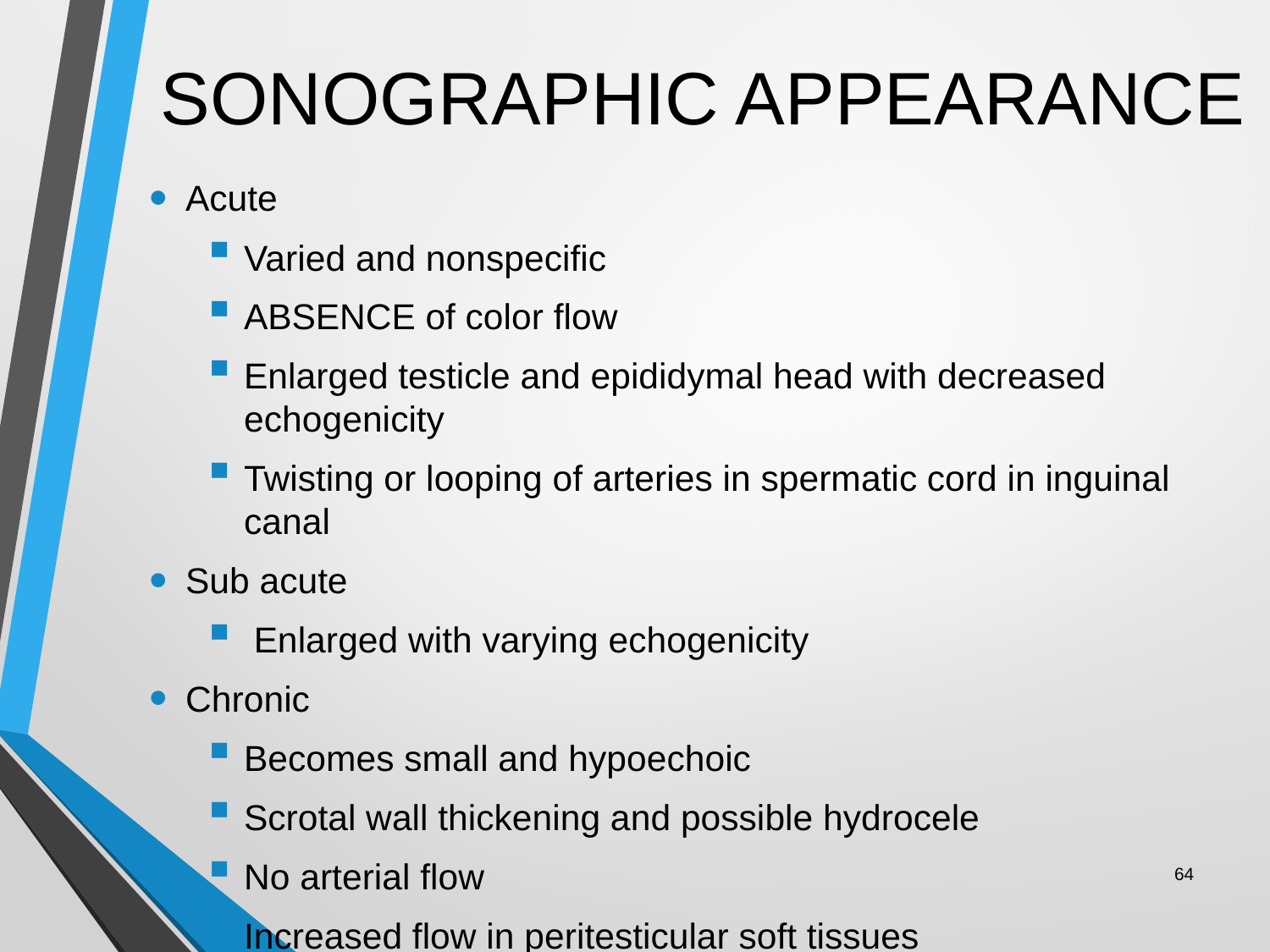

# SONOGRAPHIC APPEARANCE
Acute
Varied and nonspecific
ABSENCE of color flow
Enlarged testicle and epididymal head with decreased echogenicity
Twisting or looping of arteries in spermatic cord in inguinal canal
Sub acute
 Enlarged with varying echogenicity
Chronic
Becomes small and hypoechoic
Scrotal wall thickening and possible hydrocele
No arterial flow
Increased flow in peritesticular soft tissues

64